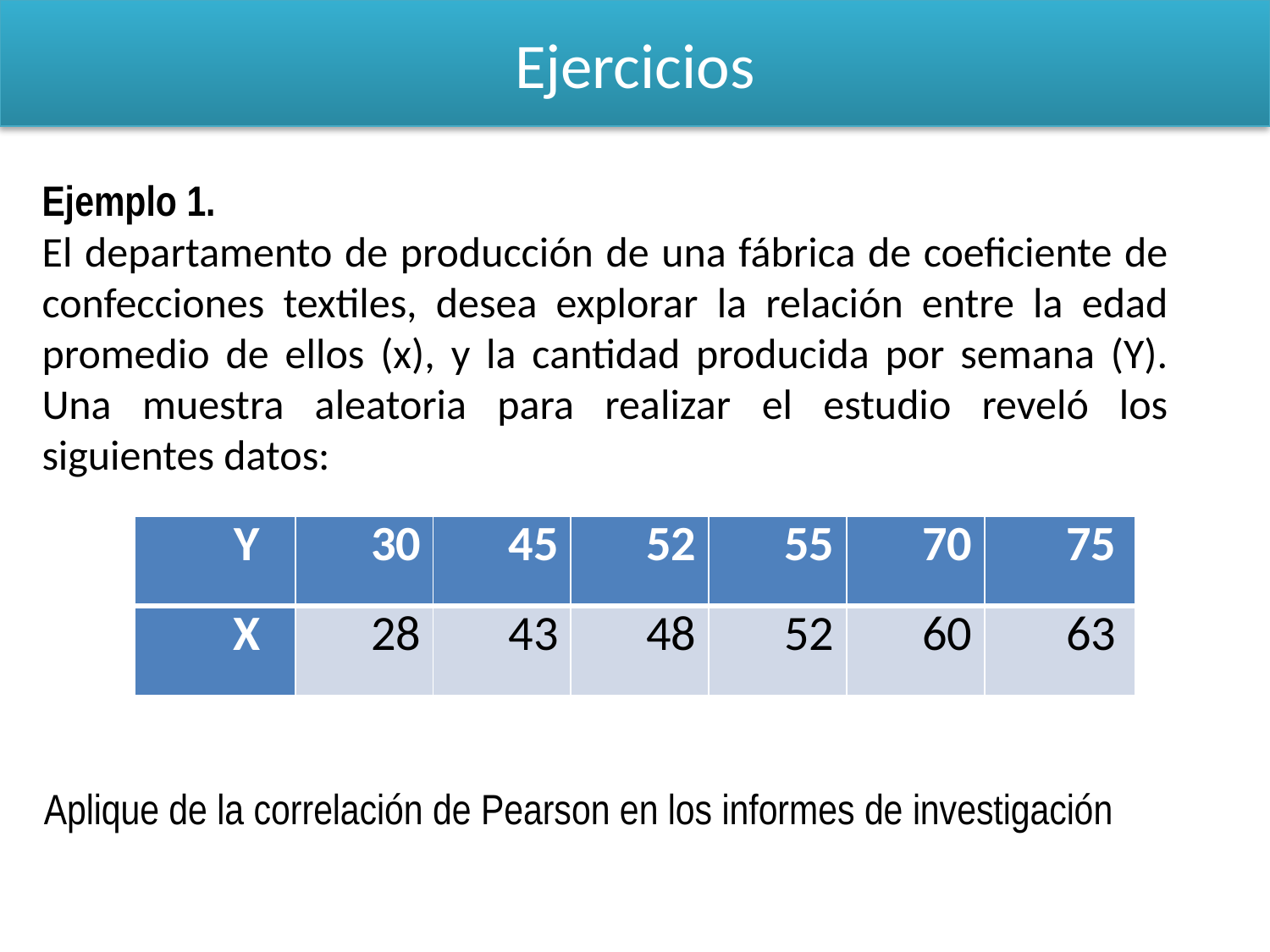

# Ejercicios

Ejemplo 1.
El departamento de producción de una fábrica de coeficiente de confecciones textiles, desea explorar la relación entre la edad promedio de ellos (x), y la cantidad producida por semana (Y). Una muestra aleatoria para realizar el estudio reveló los siguientes datos:
| Y | 30 | 45 | 52 | 55 | 70 | 75 |
| --- | --- | --- | --- | --- | --- | --- |
| X | 28 | 43 | 48 | 52 | 60 | 63 |
Aplique de la correlación de Pearson en los informes de investigación